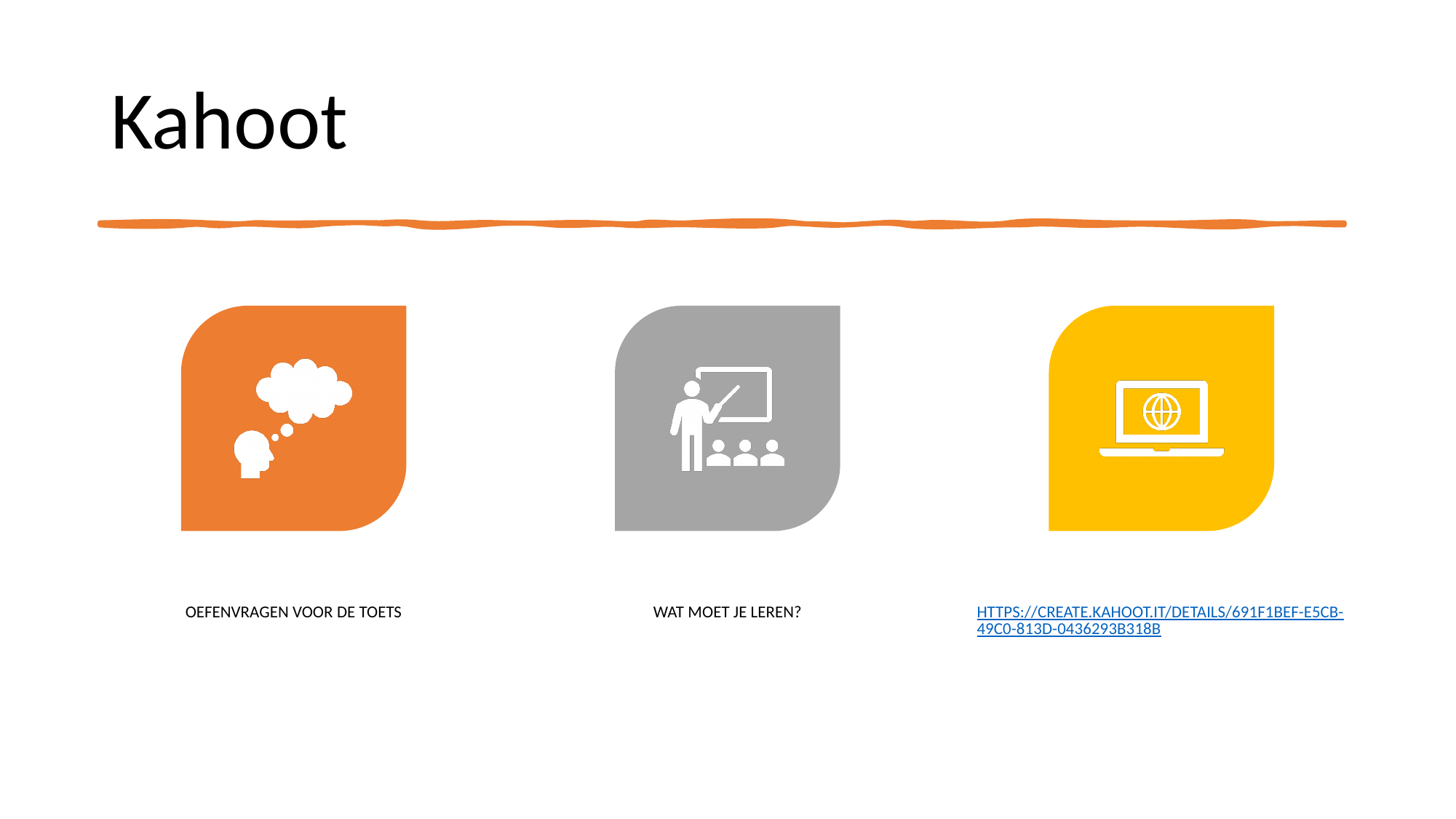

# Kahoot

Oefenvragen voor de toets
Wat moet je leren?
https://create.kahoot.it/details/691f1bef-e5cb-49c0-813d-0436293b318b